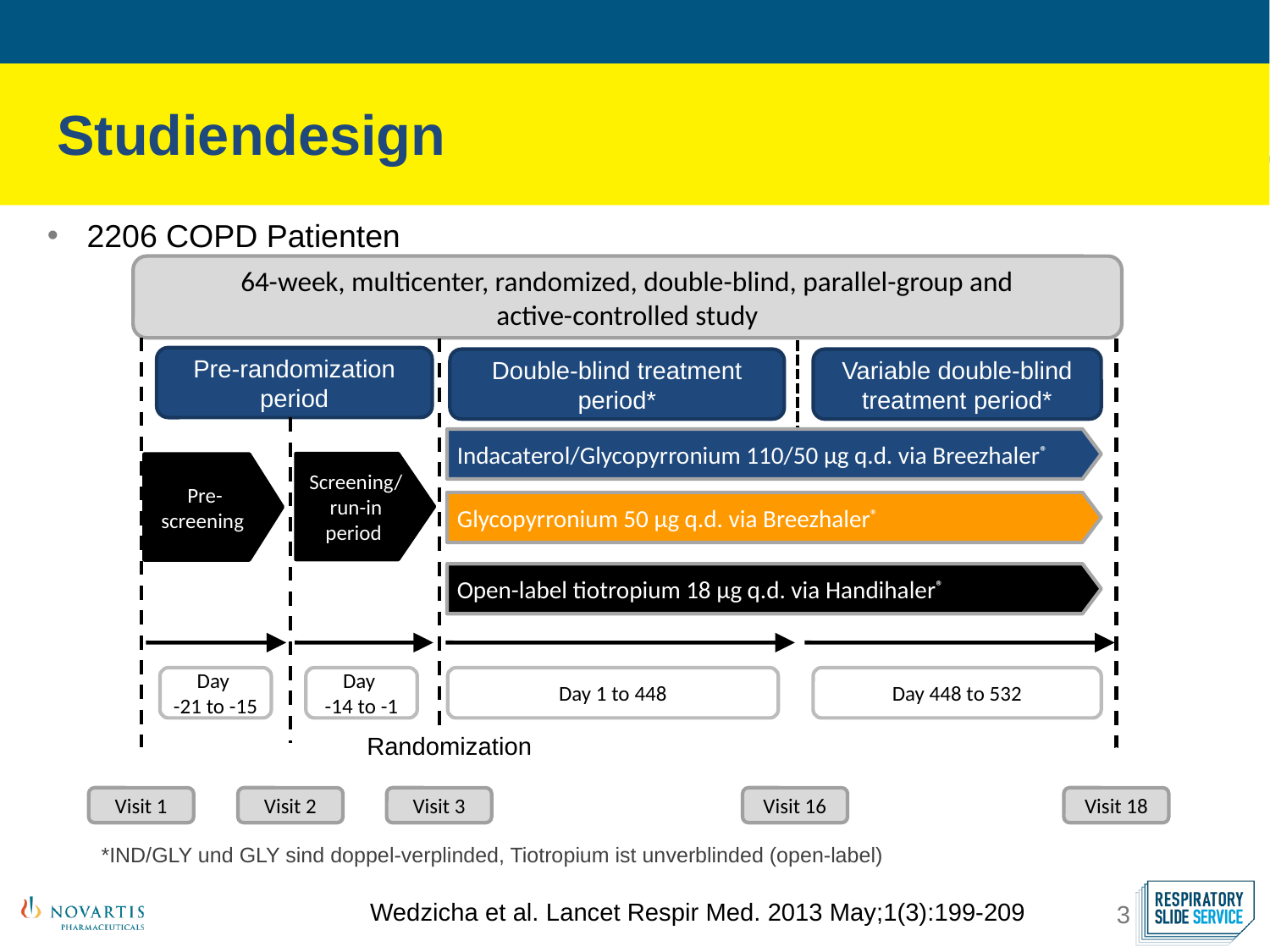

Studiendesign
2206 COPD Patienten
 64-week, multicenter, randomized, double-blind, parallel-group and
active-controlled study
Pre-randomization period
Double-blind treatment period*
Variable double-blind treatment period*
Indacaterol/Glycopyrronium 110/50 μg q.d. via Breezhaler®
Screening/
run-in
period
Pre-
screening
Glycopyrronium 50 μg q.d. via Breezhaler®
Open-label tiotropium 18 μg q.d. via Handihaler®

Day
-21 to -15
Day
-14 to -1
Day 1 to 448
Day 448 to 532
Randomization

Visit 1
Visit 2
Visit 3
Visit 16
Visit 18
*IND/GLY und GLY sind doppel-verplinded, Tiotropium ist unverblinded (open-label)
Wedzicha et al. Lancet Respir Med. 2013 May;1(3):199-209